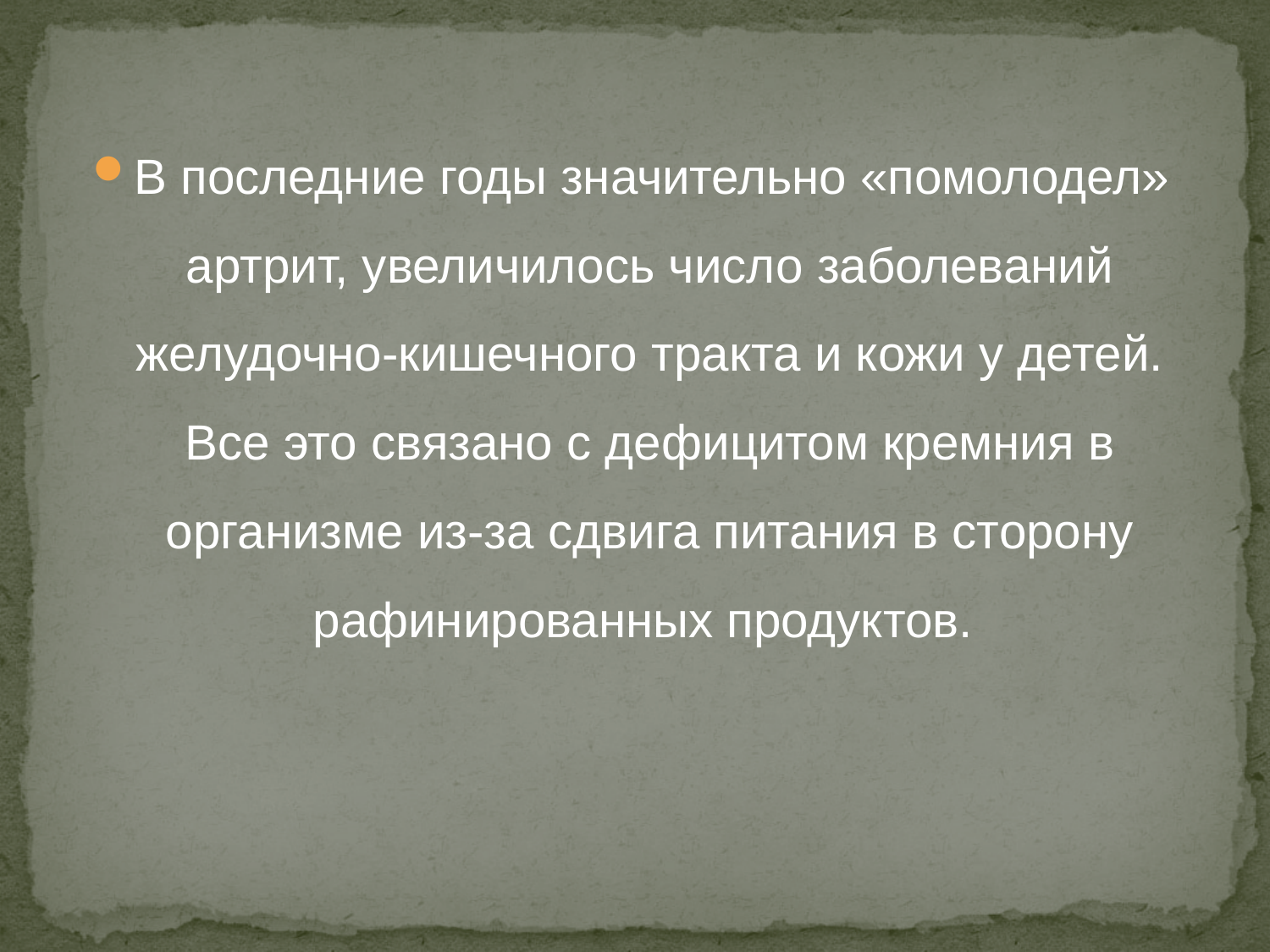

В последние годы значительно «помолодел» артрит, увеличилось число заболеваний желудочно-кишечного тракта и кожи у детей. Все это связано с дефицитом кремния в организме из-за сдвига питания в сторону рафинированных продуктов.